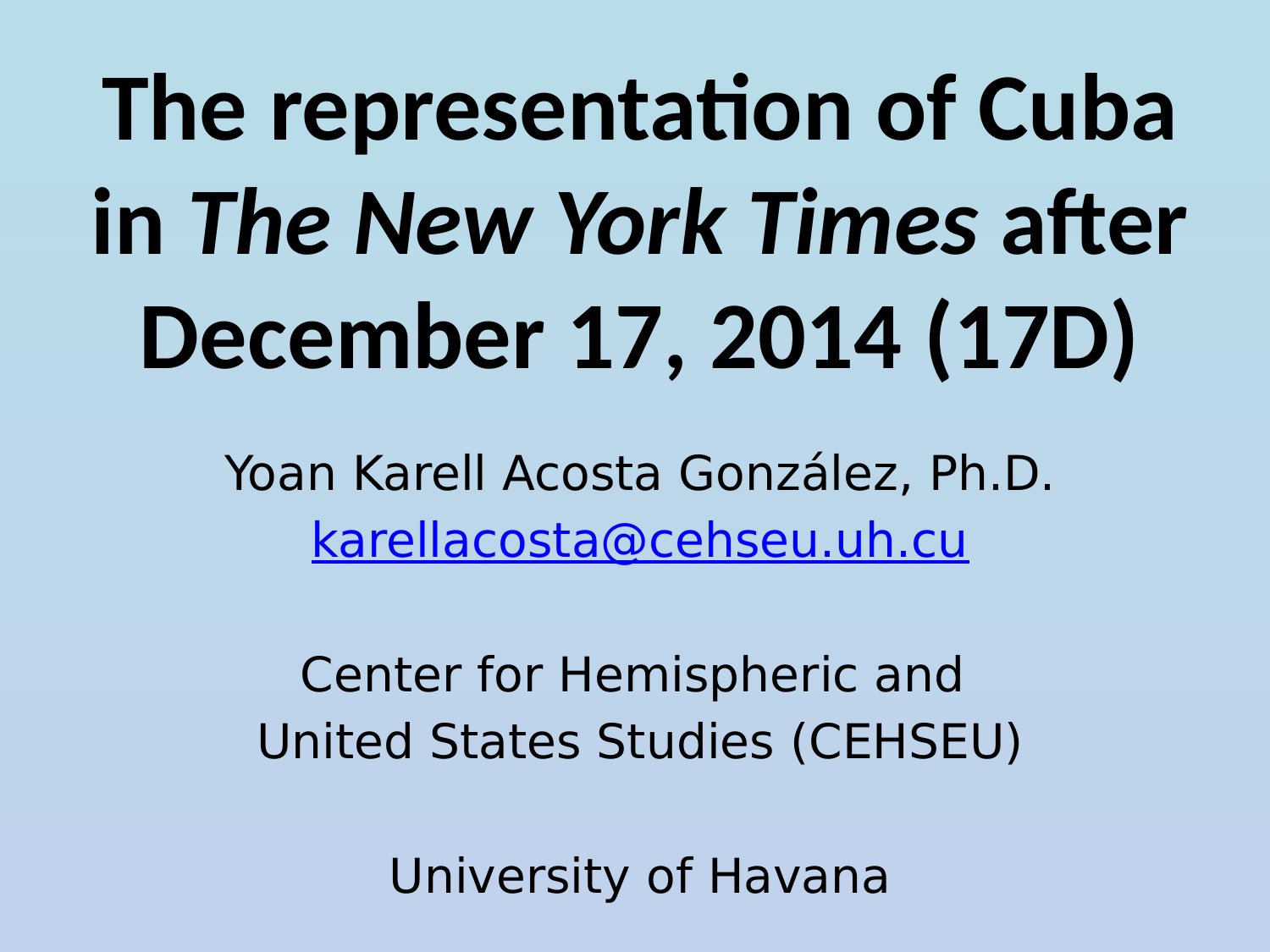

# The representation of Cuba in The New York Times after December 17, 2014 (17D)
Yoan Karell Acosta González, Ph.D.
karellacosta@cehseu.uh.cu

Center for Hemispheric and
United States Studies (CEHSEU)

University of Havana